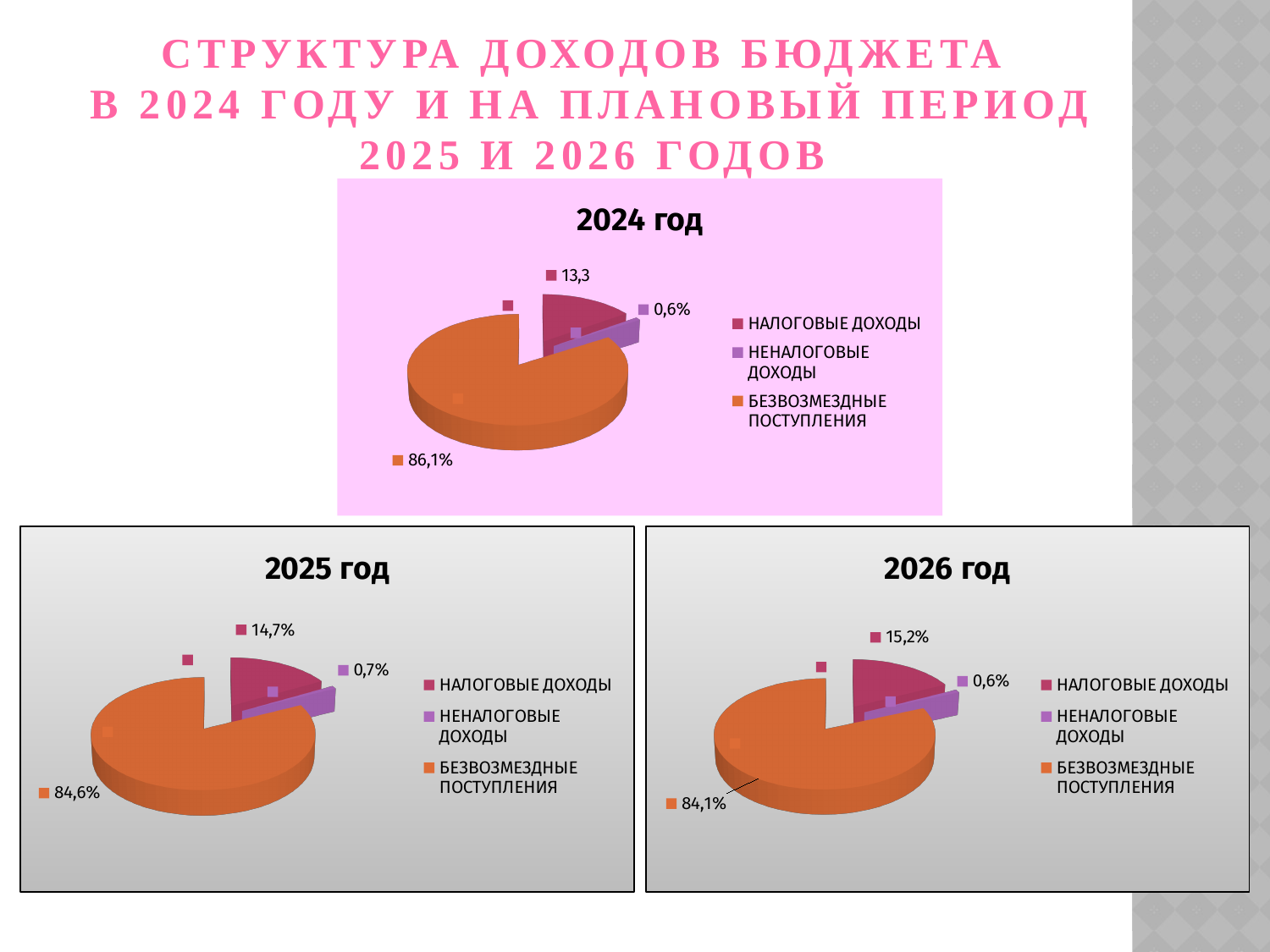

# СТРУКТУРА ДОХОДОВ БЮДЖЕТА В 2024 ГОДУ И НА ПЛАНОВЫЙ ПЕРИОД 2025 И 2026 ГОДОВ

[unsupported chart]

[unsupported chart]

[unsupported chart]